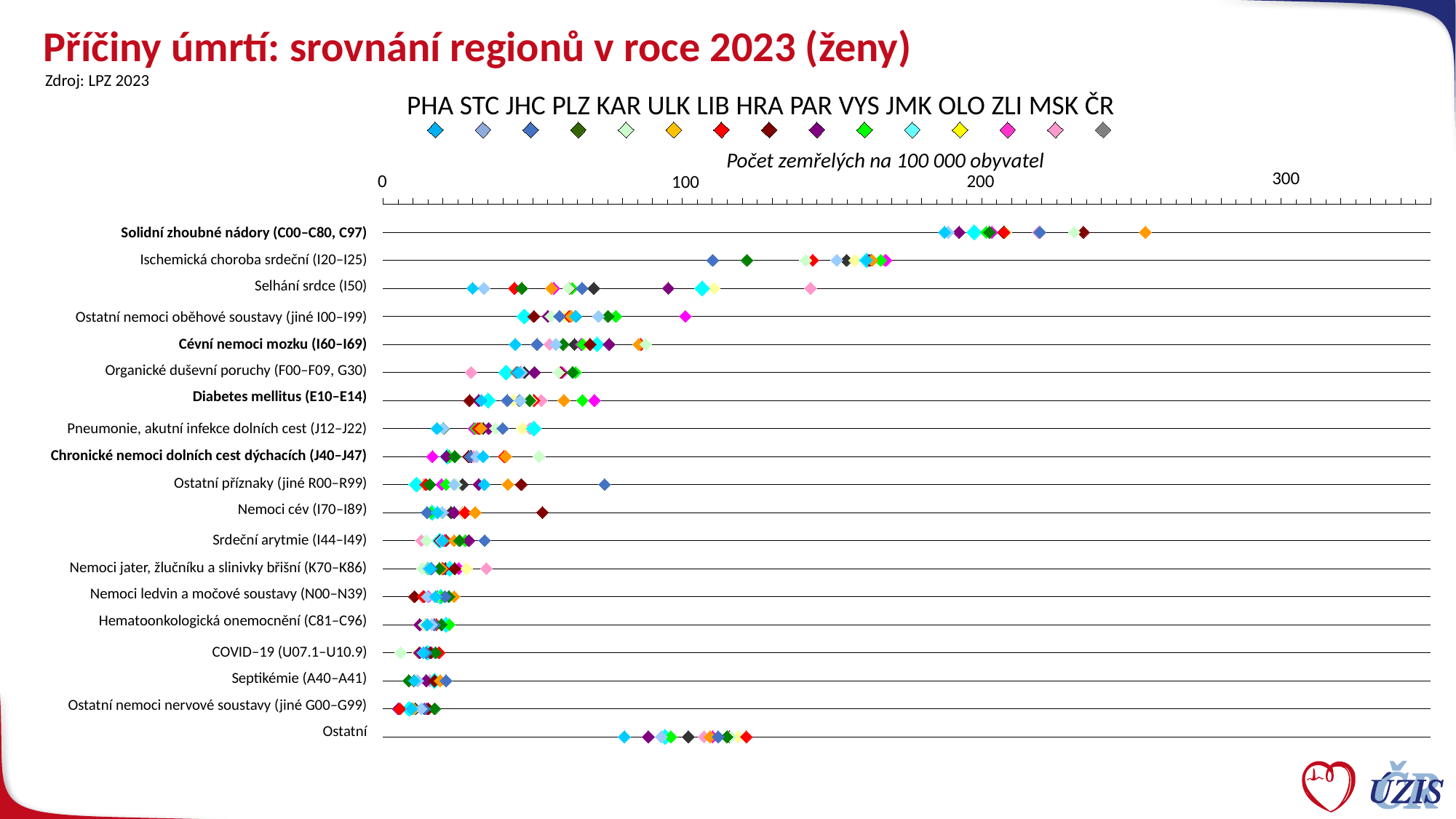

# Příčiny úmrtí: srovnání regionů v roce 2023 (ženy)
Zdroj: LPZ 2023
PHA STC JHC PLZ KAR ULK LIB HRA PAR VYS JMK OLO ZLI MSK ČR

Počet zemřelých na 100 000 obyvatel
300
200
0
100

### Chart

| Category | hl. m. Praha | Středočeský kraj | Jihočeský kraj | Plzeňský kraj | Karlovarský kraj | Ústecký kraj | Liberecký kraj | Královéhradecký kraj | Pardubický kraj | Kraj Vysočina | Jihomoravský kraj | Olomoucký kraj | Zlínský kraj | Moravskoslezský kraj | Total |
|---|---|---|---|---|---|---|---|---|---|---|---|---|---|---|---|
| Solidní zhoubné nádory (C00–C80, C97) |
| --- |
| Ischemická choroba srdeční (I20–I25) |
| Selhání srdce (I50) |
| Ostatní nemoci oběhové soustavy (jiné I00–I99) |
| Cévní nemoci mozku (I60–I69) |
| Organické duševní poruchy (F00–F09, G30) |
| Diabetes mellitus (E10–E14) |
| Pneumonie, akutní infekce dolních cest (J12–J22) |
| Chronické nemoci dolních cest dýchacích (J40–J47) |
| Ostatní příznaky (jiné R00–R99) |
| Nemoci cév (I70–I89) |
| Srdeční arytmie (I44–I49) |
| Nemoci jater, žlučníku a slinivky břišní (K70–K86) |
| Nemoci ledvin a močové soustavy (N00–N39) |
| Hematoonkologická onemocnění (C81–C96) |
| COVID–19 (U07.1–U10.9) |
| Septikémie (A40–A41) |
| Ostatní nemoci nervové soustavy (jiné G00–G99) |
| Ostatní |